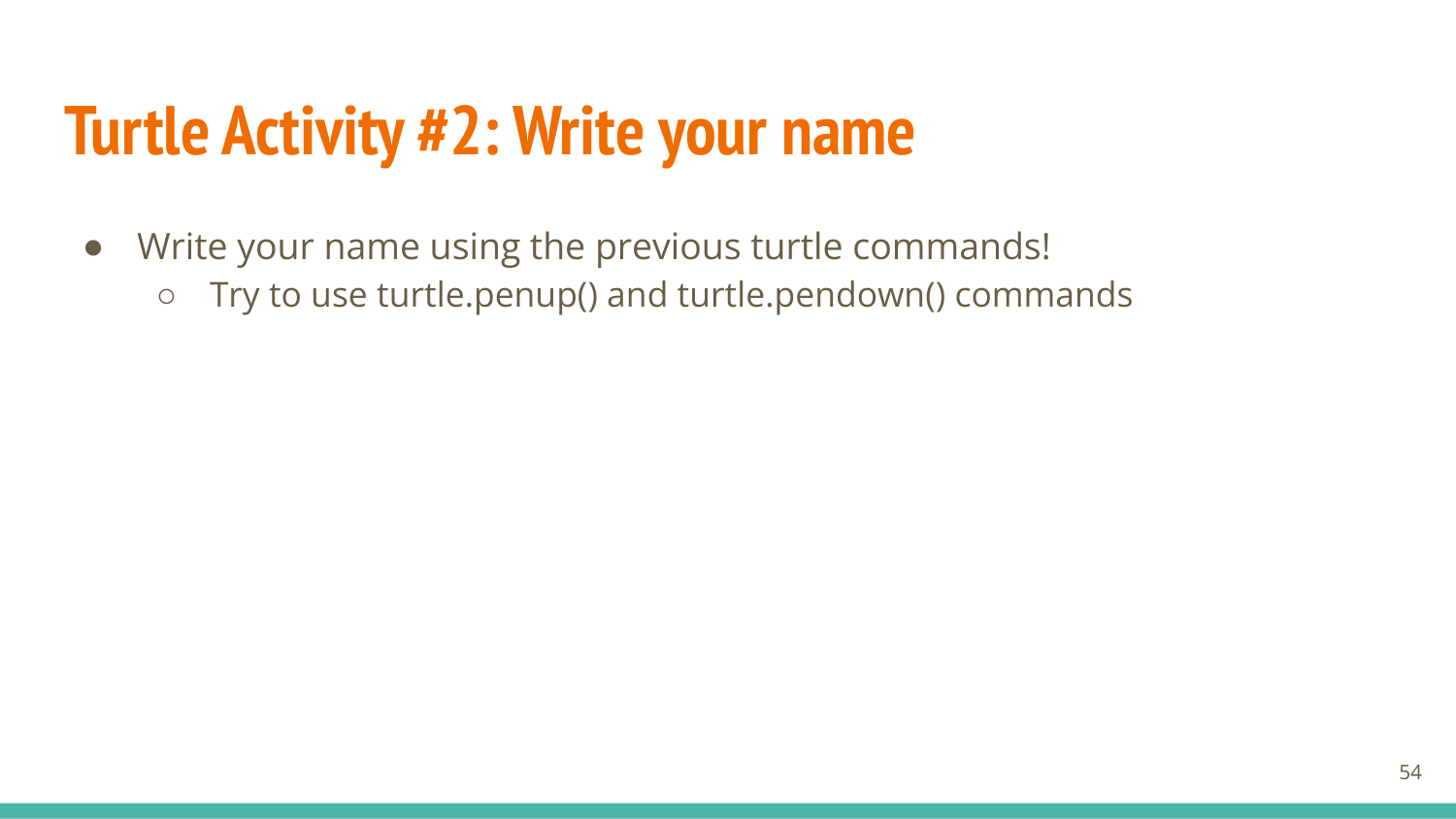

# Turtle Activity #2: Write your name
Write your name using the previous turtle commands!
Try to use turtle.penup() and turtle.pendown() commands
54